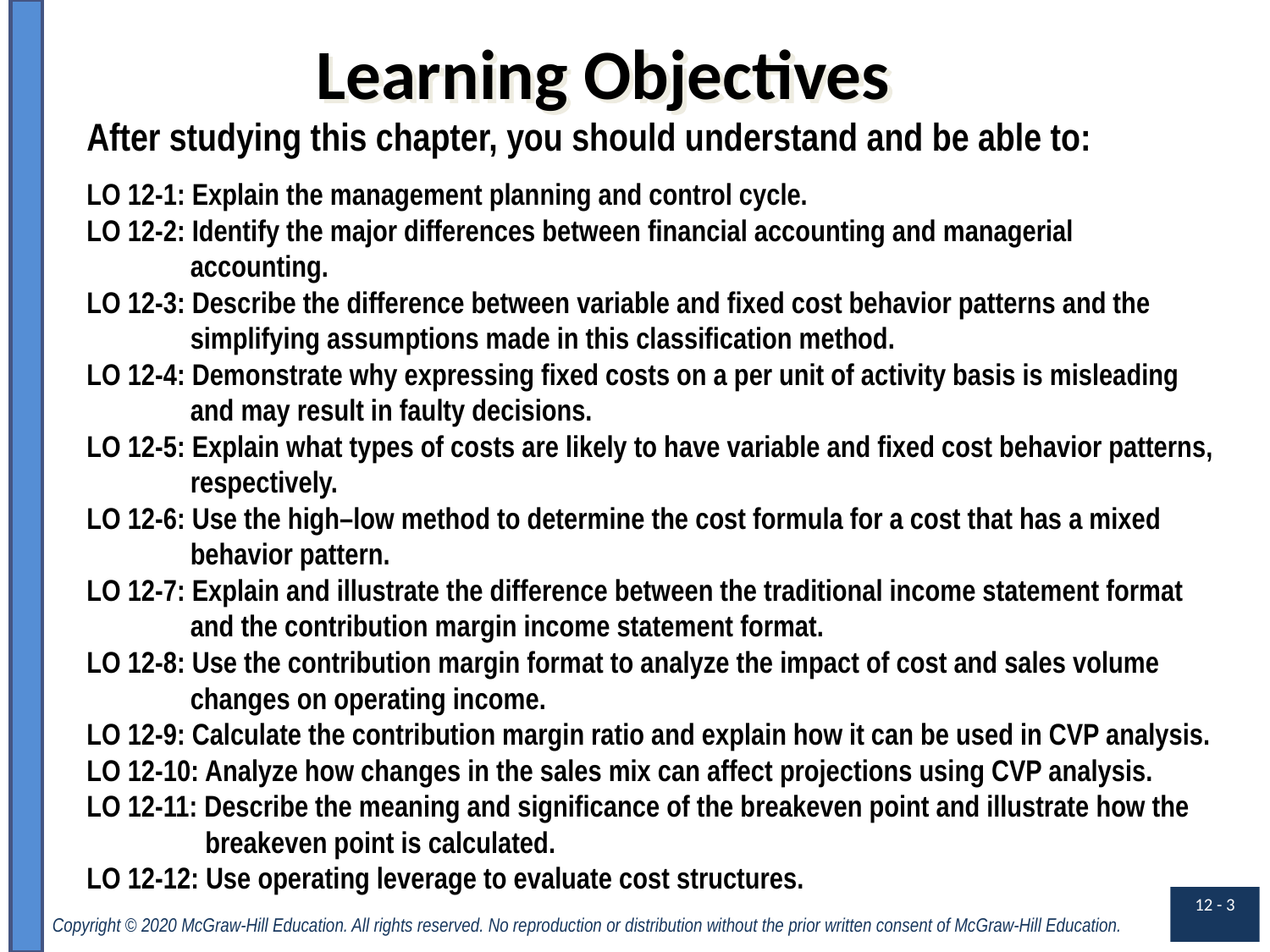

Learning Objectives
After studying this chapter, you should understand and be able to:
LO 12-1: Explain the management planning and control cycle.
LO 12-2: Identify the major differences between financial accounting and managerial accounting.
LO 12-3: Describe the difference between variable and fixed cost behavior patterns and the simplifying assumptions made in this classification method.
LO 12-4: Demonstrate why expressing fixed costs on a per unit of activity basis is misleading and may result in faulty decisions.
LO 12-5: Explain what types of costs are likely to have variable and fixed cost behavior patterns, respectively.
LO 12-6: Use the high–low method to determine the cost formula for a cost that has a mixed behavior pattern.
LO 12-7: Explain and illustrate the difference between the traditional income statement format and the contribution margin income statement format.
LO 12-8: Use the contribution margin format to analyze the impact of cost and sales volume changes on operating income.
LO 12-9: Calculate the contribution margin ratio and explain how it can be used in CVP analysis.
LO 12-10: Analyze how changes in the sales mix can affect projections using CVP analysis.
LO 12-11: Describe the meaning and significance of the breakeven point and illustrate how the breakeven point is calculated.
LO 12-12: Use operating leverage to evaluate cost structures.